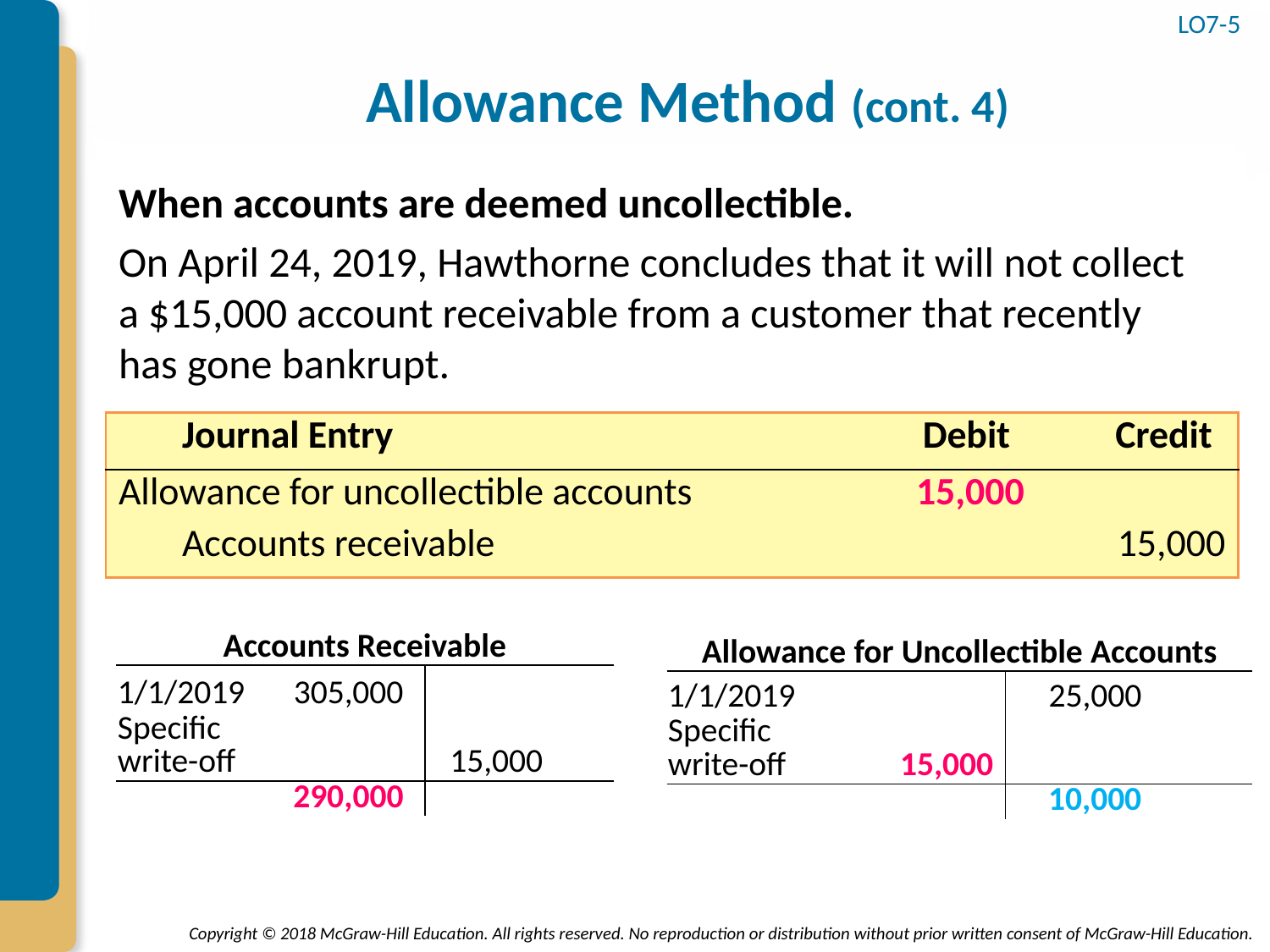

LO7-5
# Allowance Method (cont. 4)
When accounts are deemed uncollectible.
On April 24, 2019, Hawthorne concludes that it will not collect a $15,000 account receivable from a customer that recently has gone bankrupt.
| Journal Entry | Debit | Credit |
| --- | --- | --- |
| Allowance for uncollectible accounts | 15,000 |  |
| Accounts receivable |  | 15,000 |
| Accounts Receivable |  |  |  |  |
| --- | --- | --- | --- | --- |
| 1/1/2019 | 305,000 |  |  |  |
| Specific write-off |  |  | 15,000 |  |
|  | 290,000 |  |  |  |
| Allowance for Uncollectible Accounts |  |  |  |  |
| --- | --- | --- | --- | --- |
| 1/1/2019 |  |  | 25,000 |  |
| Specific write-off | 15,000 |  |  |  |
|  |  |  | 10,000 |  |